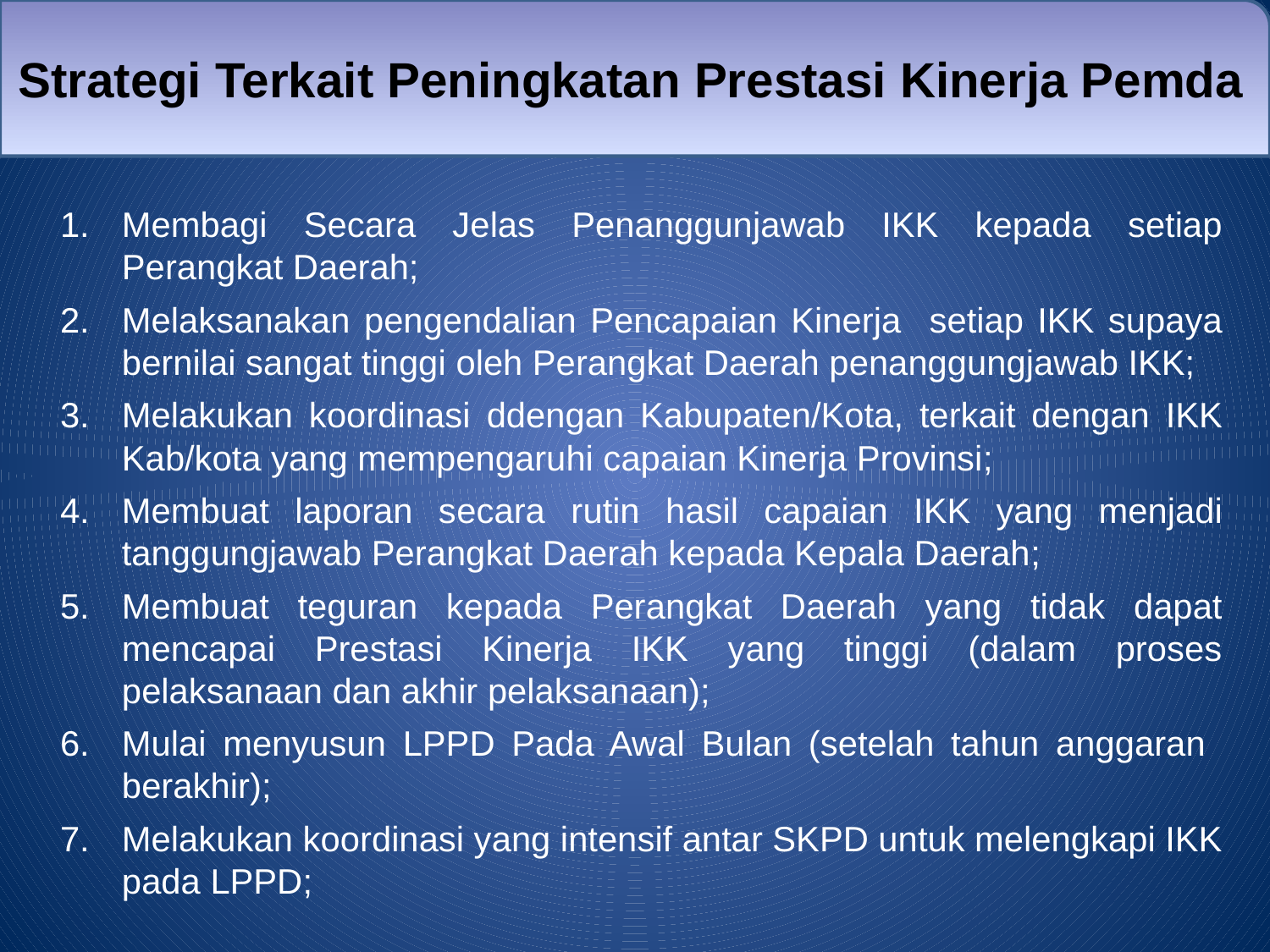

Strategi Terkait Peningkatan Prestasi Kinerja Pemda
Membagi Secara Jelas Penanggunjawab IKK kepada setiap Perangkat Daerah;
Melaksanakan pengendalian Pencapaian Kinerja  setiap IKK supaya bernilai sangat tinggi oleh Perangkat Daerah penanggungjawab IKK;
Melakukan koordinasi ddengan Kabupaten/Kota, terkait dengan IKK Kab/kota yang mempengaruhi capaian Kinerja Provinsi;
Membuat laporan secara rutin hasil capaian IKK yang menjadi tanggungjawab Perangkat Daerah kepada Kepala Daerah;
Membuat teguran kepada Perangkat Daerah yang tidak dapat mencapai Prestasi Kinerja IKK yang tinggi (dalam proses pelaksanaan dan akhir pelaksanaan);
Mulai menyusun LPPD Pada Awal Bulan (setelah tahun anggaran  berakhir);
Melakukan koordinasi yang intensif antar SKPD untuk melengkapi IKK pada LPPD;